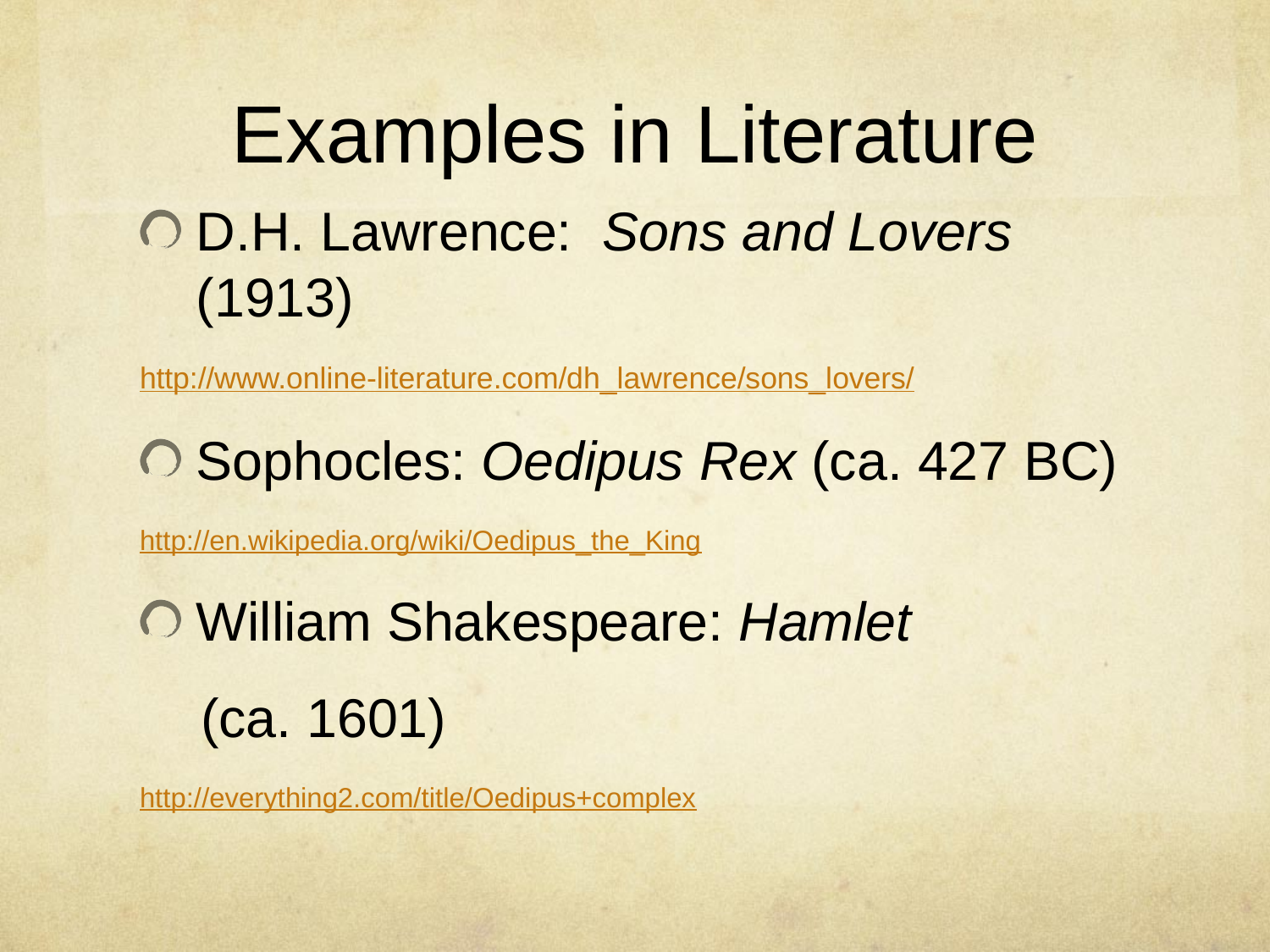

# Examples in Literature
D.H. Lawrence:  Sons and Lovers (1913)
http://www.online-literature.com/dh_lawrence/sons_lovers/
Sophocles: Oedipus Rex (ca. 427 BC)
http://en.wikipedia.org/wiki/Oedipus_the_King
William Shakespeare: Hamlet
    (ca. 1601)
http://everything2.com/title/Oedipus+complex